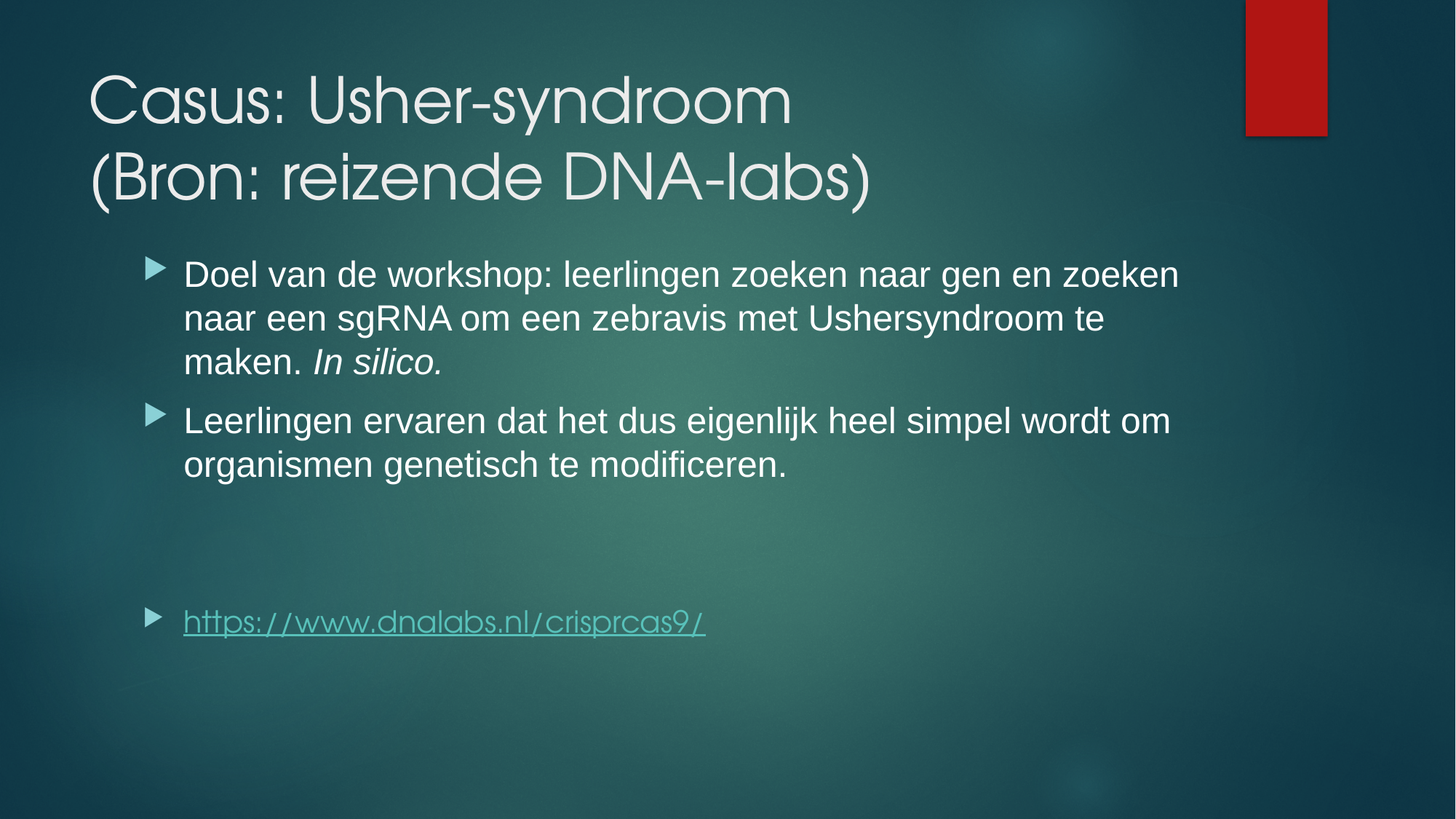

# Casus: Usher-syndroom (Bron: reizende DNA-labs)
Doel van de workshop: leerlingen zoeken naar gen en zoeken naar een sgRNA om een zebravis met Ushersyndroom te maken. In silico.
Leerlingen ervaren dat het dus eigenlijk heel simpel wordt om organismen genetisch te modificeren.

https://www.dnalabs.nl/crisprcas9/